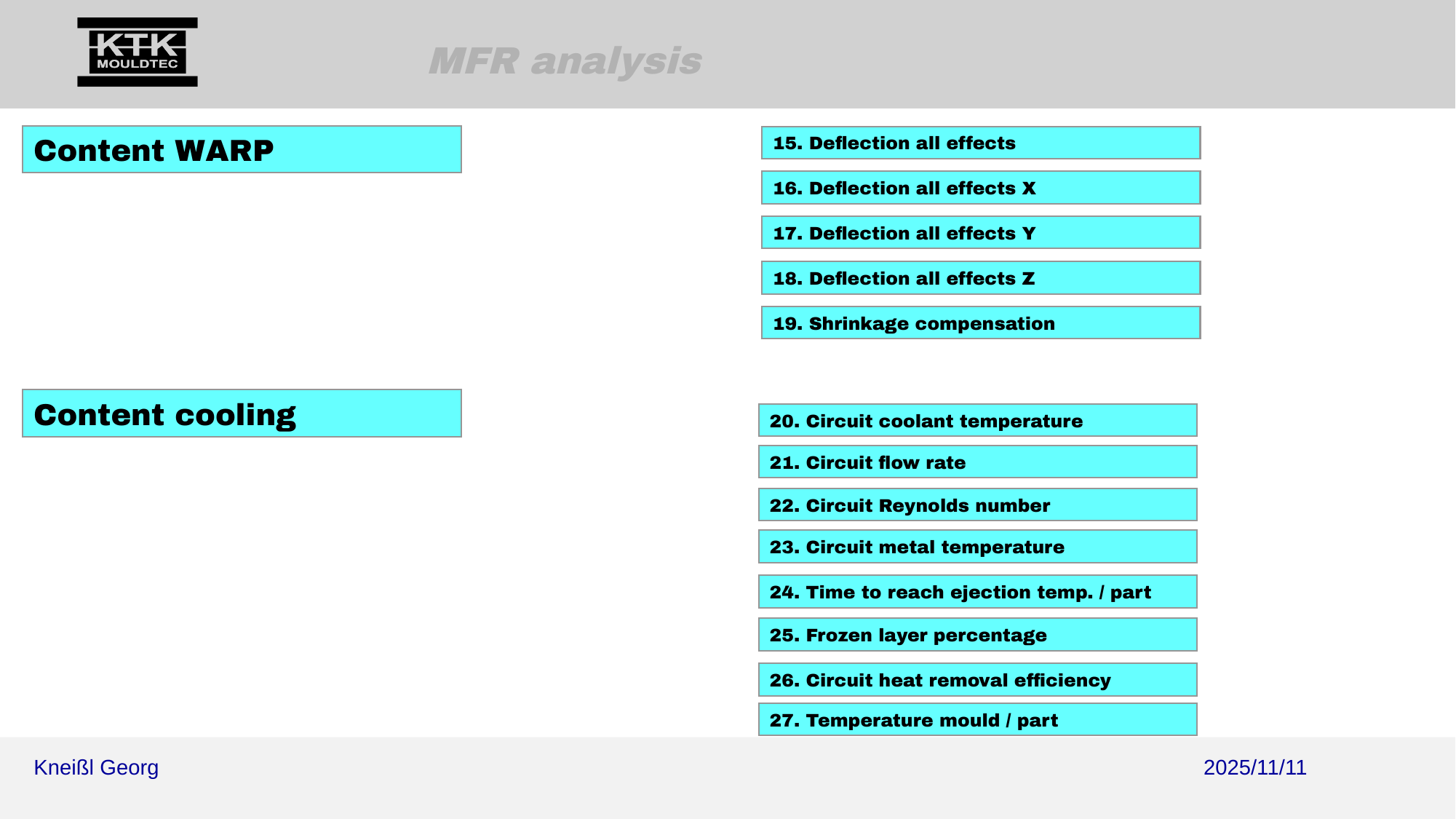

Content WARP
15. Deflection all effects
16. Deflection all effects X
17. Deflection all effects Y
18. Deflection all effects Z
19. Shrinkage compensation
Content cooling
20. Circuit coolant temperature
21. Circuit flow rate
22. Circuit Reynolds number
23. Circuit metal temperature
24. Time to reach ejection temp. / part
25. Frozen layer percentage
26. Circuit heat removal efficiency
27. Temperature mould / part
2025/11/11